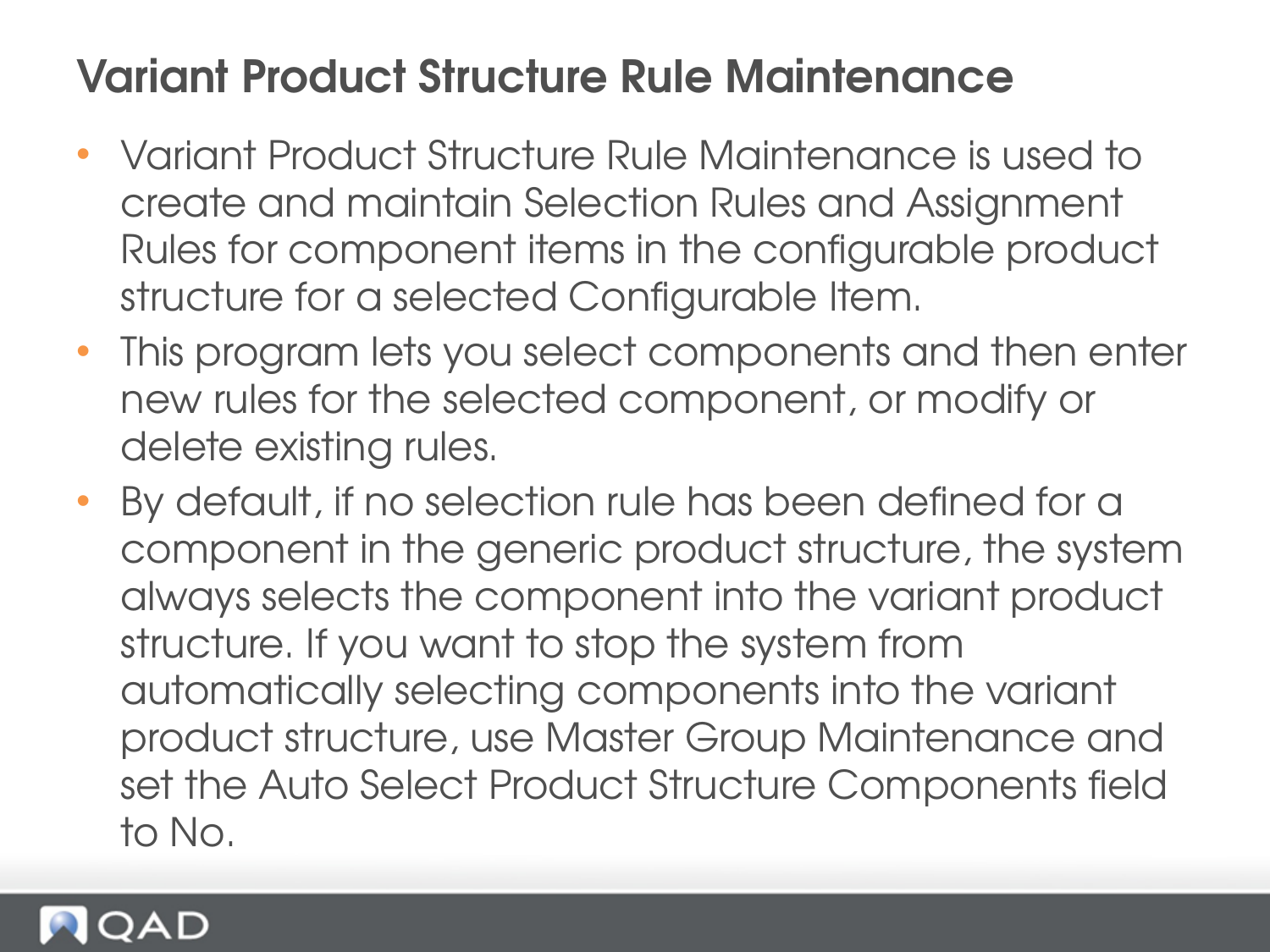

# Variant Product Structure Rule Maintenance
Variant Product Structure Rule Maintenance is used to create and maintain Selection Rules and Assignment Rules for component items in the configurable product structure for a selected Configurable Item.
This program lets you select components and then enter new rules for the selected component, or modify or delete existing rules.
By default, if no selection rule has been defined for a component in the generic product structure, the system always selects the component into the variant product structure. If you want to stop the system from automatically selecting components into the variant product structure, use Master Group Maintenance and set the Auto Select Product Structure Components field to No.